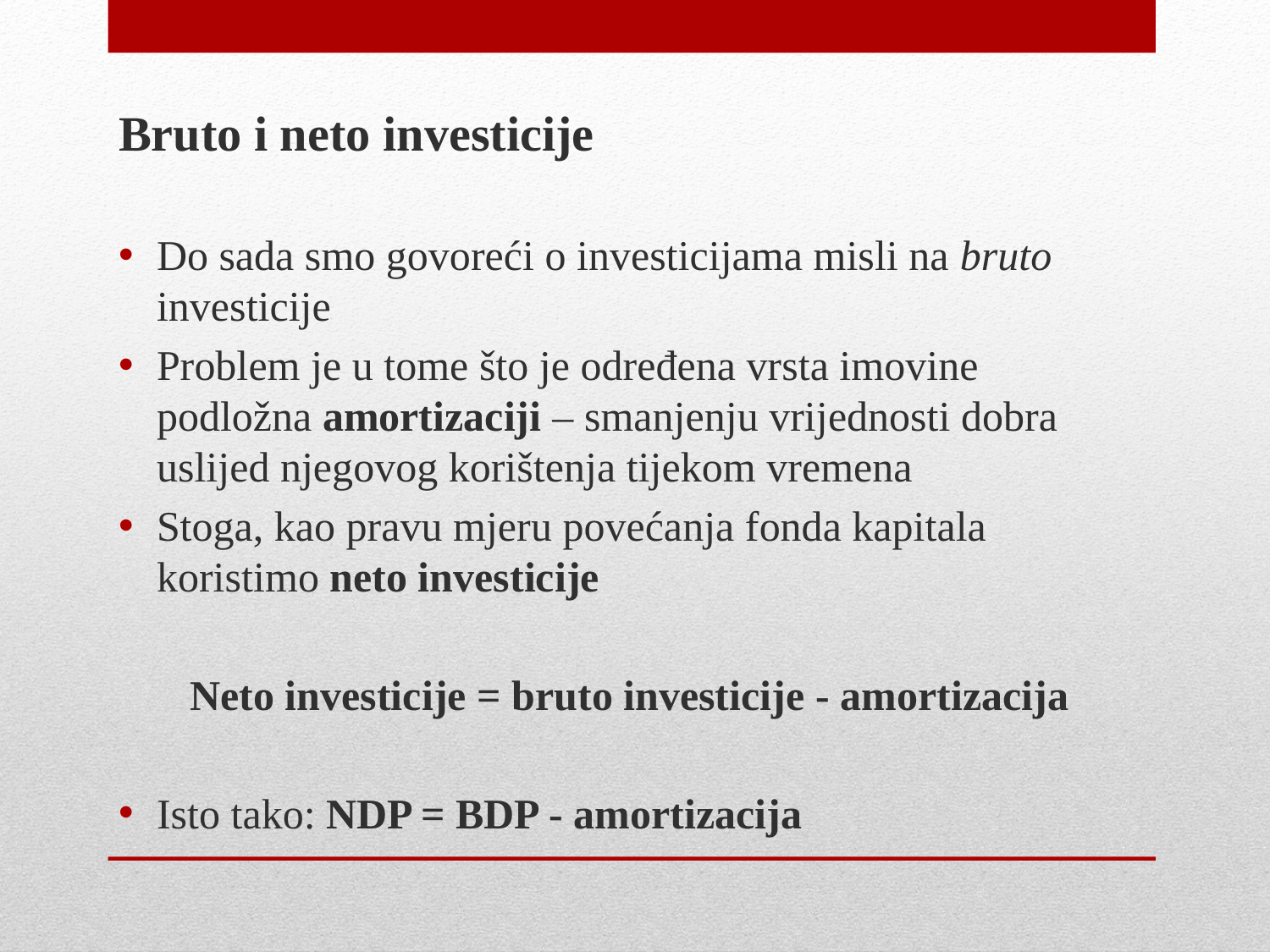

Bruto i neto investicije

Do sada smo govoreći o investicijama misli na bruto investicije
Problem je u tome što je određena vrsta imovine podložna amortizaciji – smanjenju vrijednosti dobra uslijed njegovog korištenja tijekom vremena
Stoga, kao pravu mjeru povećanja fonda kapitala koristimo neto investicije

Neto investicije = bruto investicije - amortizacija

Isto tako: NDP = BDP - amortizacija